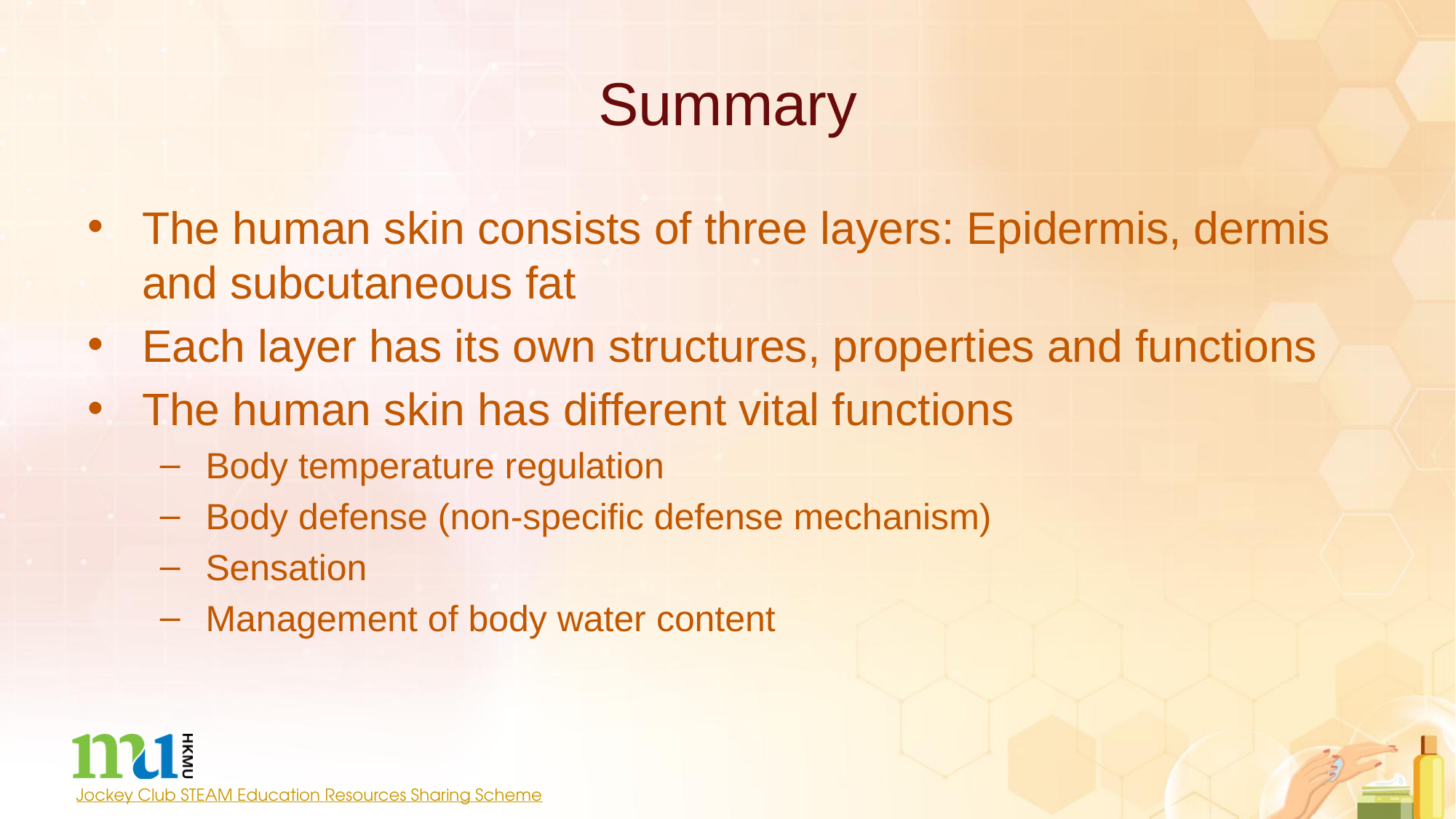

# Summary
The human skin consists of three layers: Epidermis, dermis and subcutaneous fat
Each layer has its own structures, properties and functions
The human skin has different vital functions
Body temperature regulation
Body defense (non-specific defense mechanism)
Sensation
Management of body water content